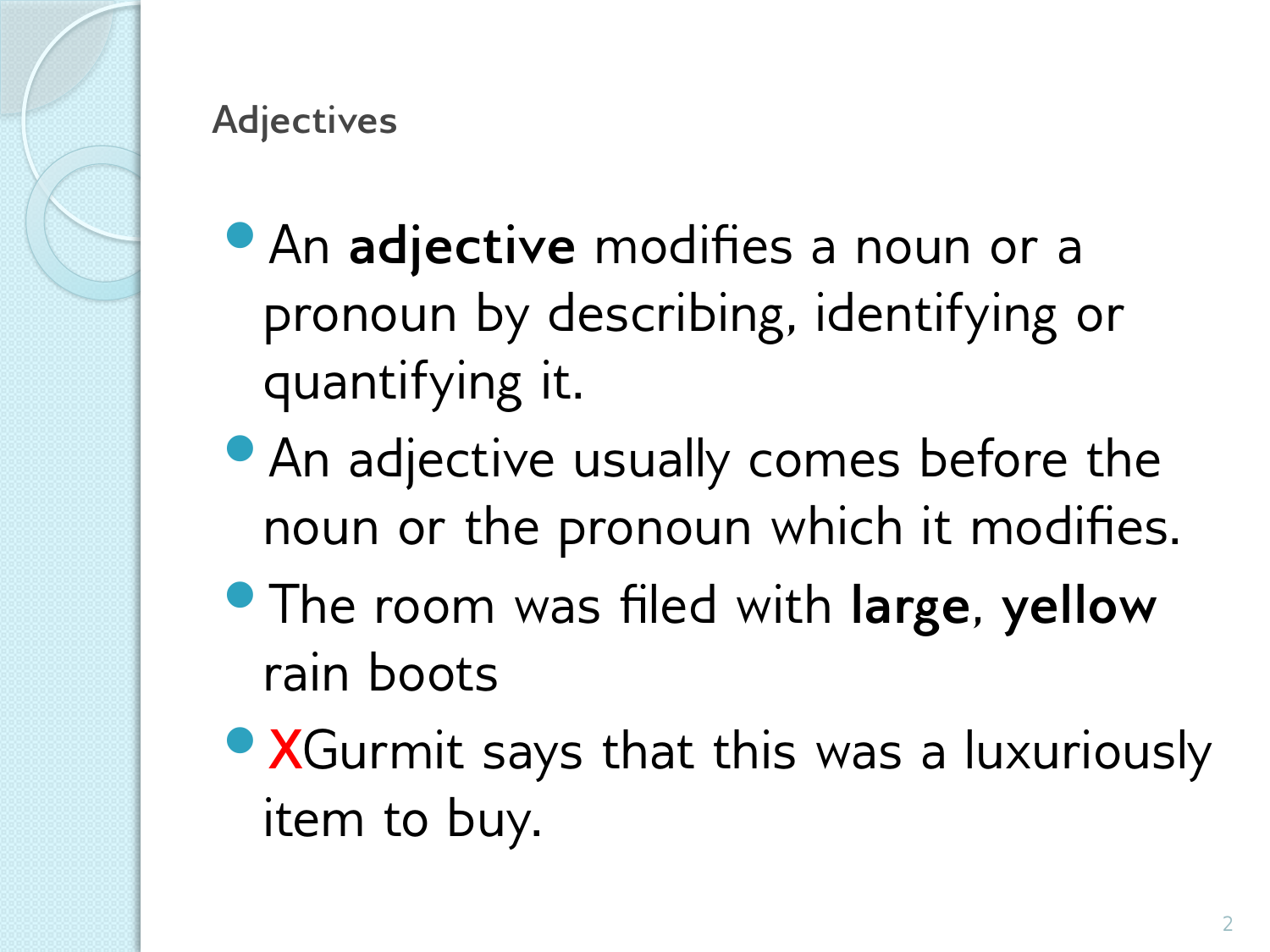

# Adjectives
An adjective modifies a noun or a pronoun by describing, identifying or quantifying it.
An adjective usually comes before the noun or the pronoun which it modifies.
The room was filed with large, yellow rain boots
XGurmit says that this was a luxuriously item to buy.

2